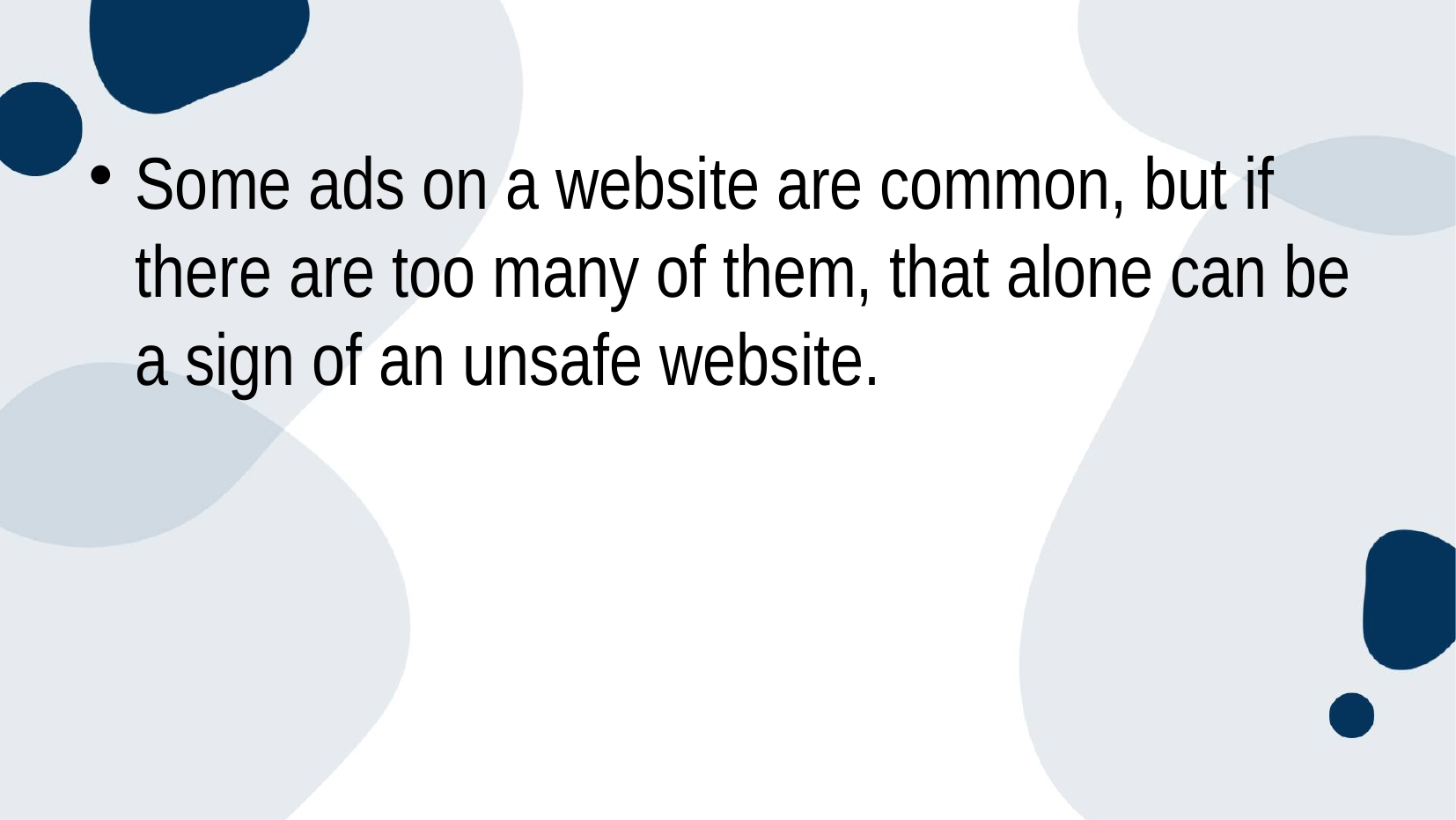

#
Some ads on a website are common, but if there are too many of them, that alone can be a sign of an unsafe website.